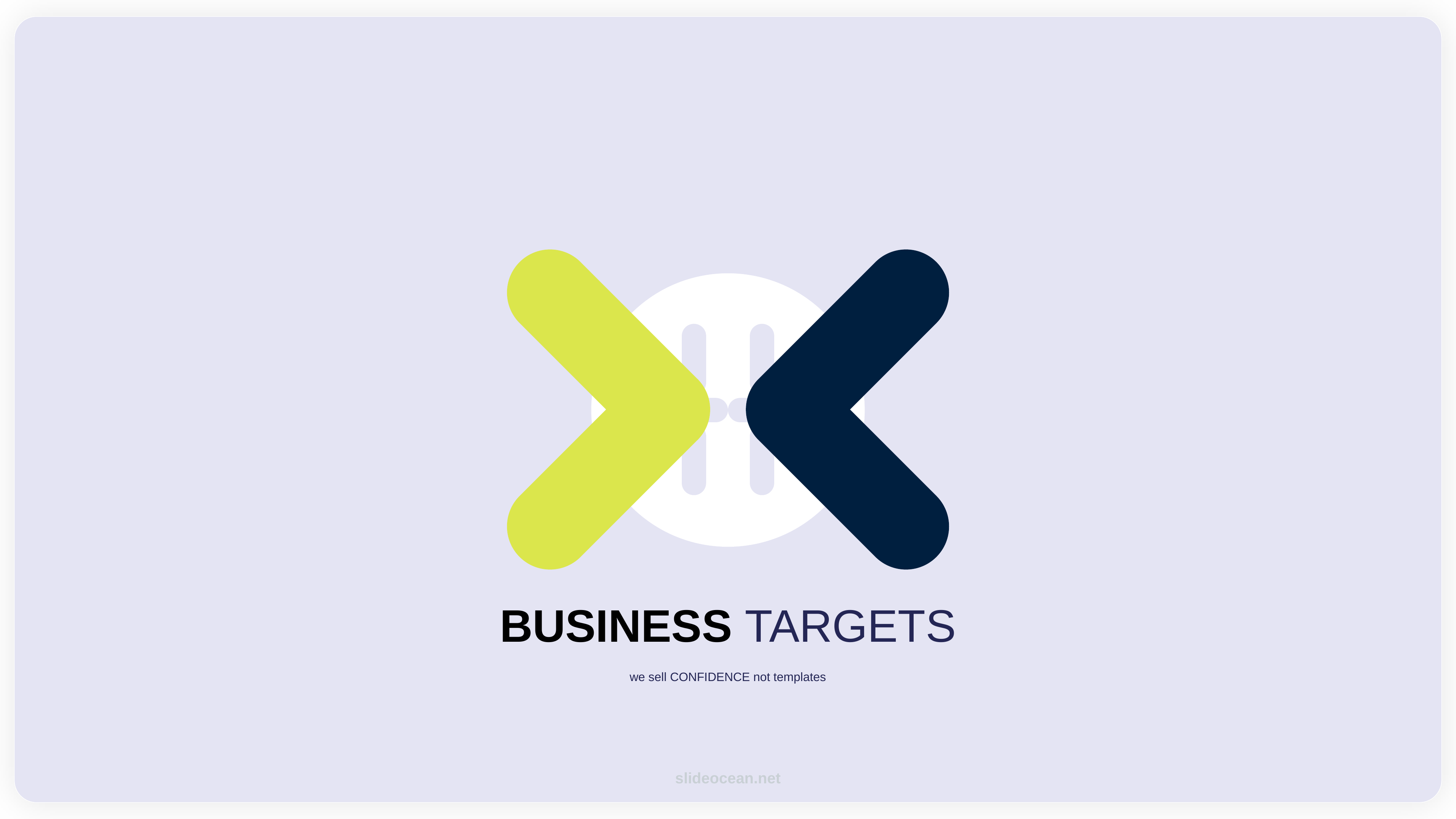

BUSINESS TARGETS
we sell CONFIDENCE not templates
slideocean.net